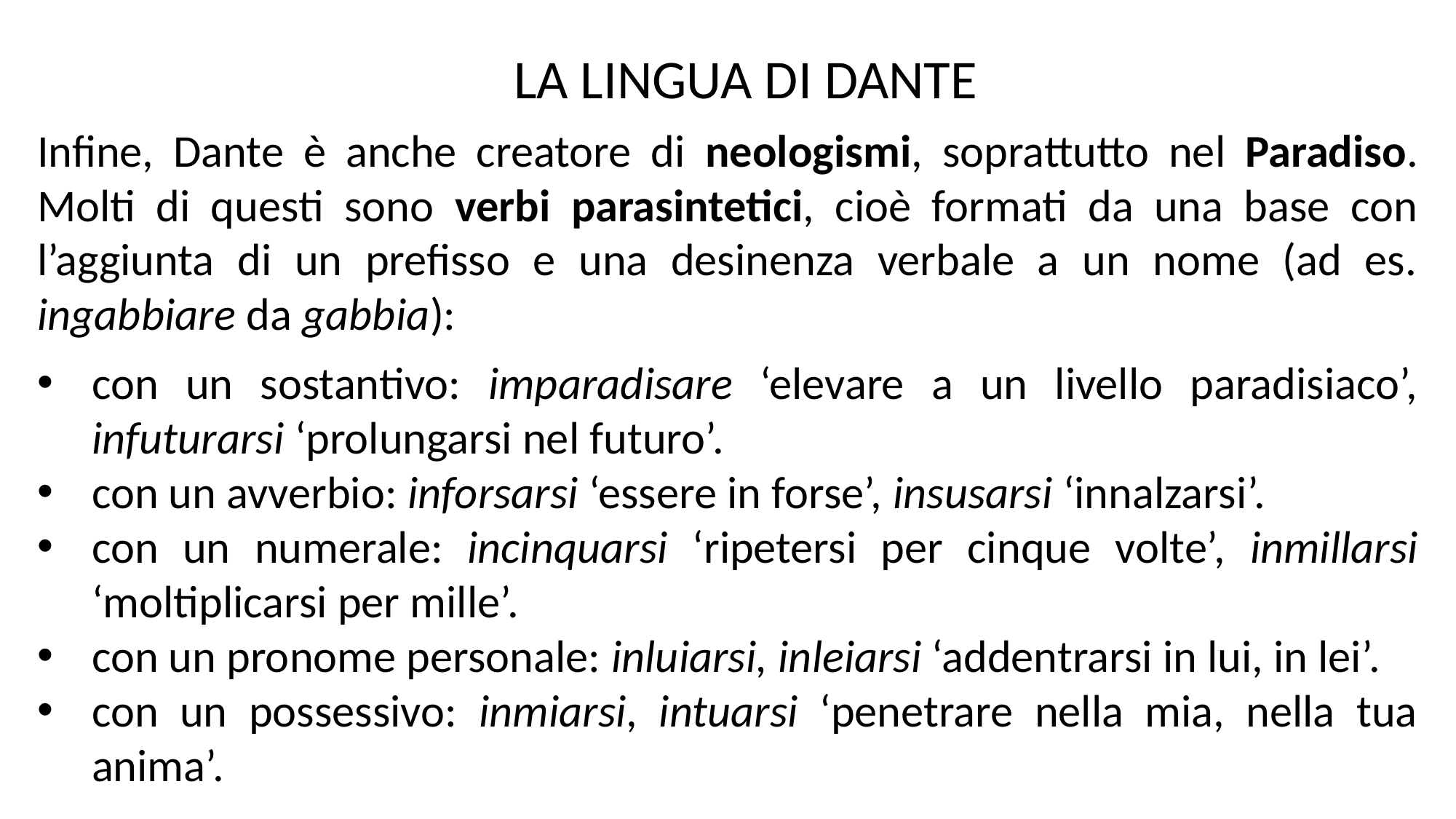

LA LINGUA DI DANTE
Infine, Dante è anche creatore di neologismi, soprattutto nel Paradiso. Molti di questi sono verbi parasintetici, cioè formati da una base con l’aggiunta di un prefisso e una desinenza verbale a un nome (ad es. ingabbiare da gabbia):

con un sostantivo: imparadisare ‘elevare a un livello paradisiaco’, infuturarsi ‘prolungarsi nel futuro’.
con un avverbio: inforsarsi ‘essere in forse’, insusarsi ‘innalzarsi’.
con un numerale: incinquarsi ‘ripetersi per cinque volte’, inmillarsi ‘moltiplicarsi per mille’.
con un pronome personale: inluiarsi, inleiarsi ‘addentrarsi in lui, in lei’.
con un possessivo: inmiarsi, intuarsi ‘penetrare nella mia, nella tua anima’.